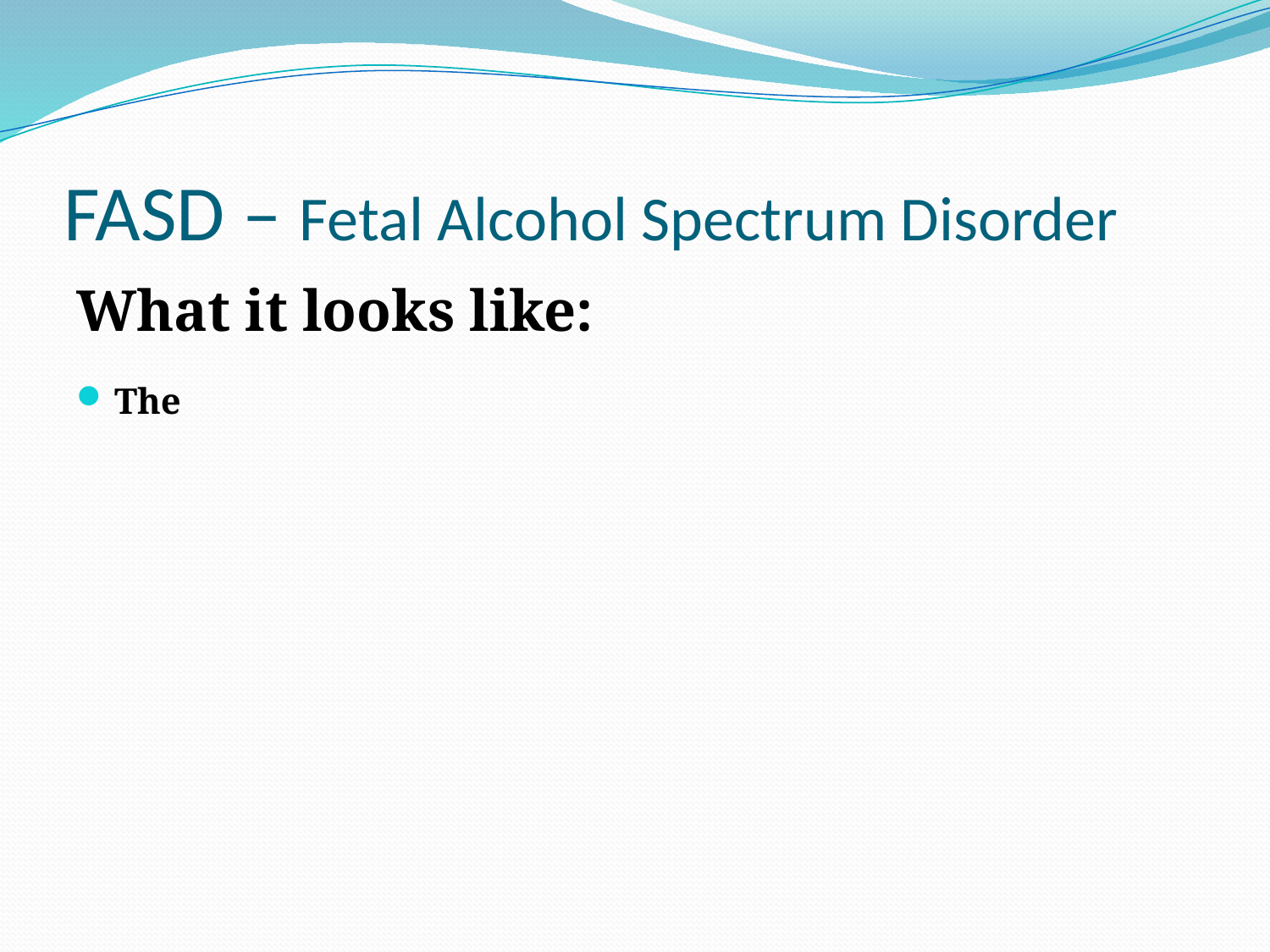

# FASD – Fetal Alcohol Spectrum Disorder
What it looks like:

The